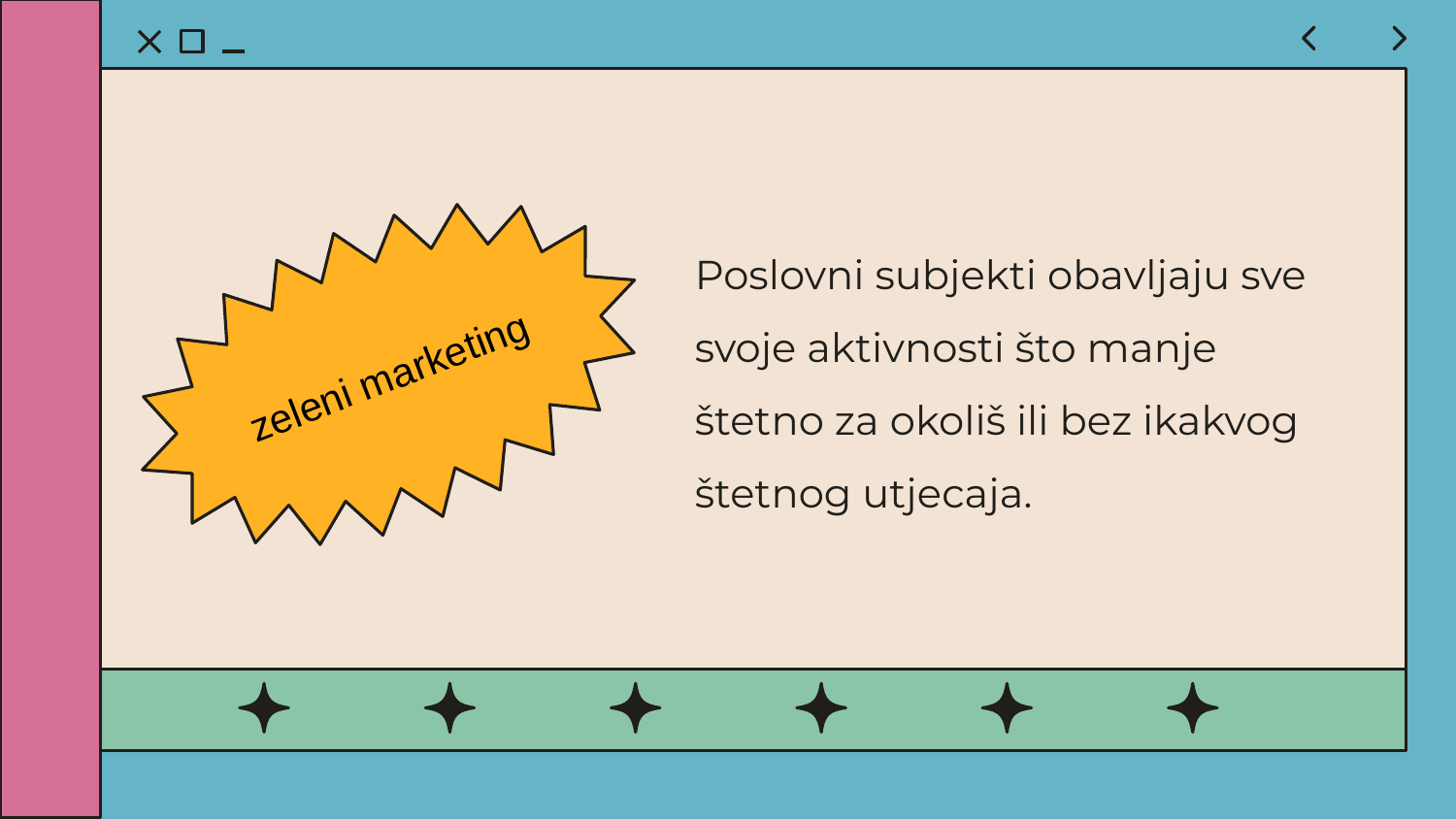

zeleni marketing
Poslovni subjekti obavljaju sve svoje aktivnosti što manje štetno za okoliš ili bez ikakvog štetnog utjecaja.